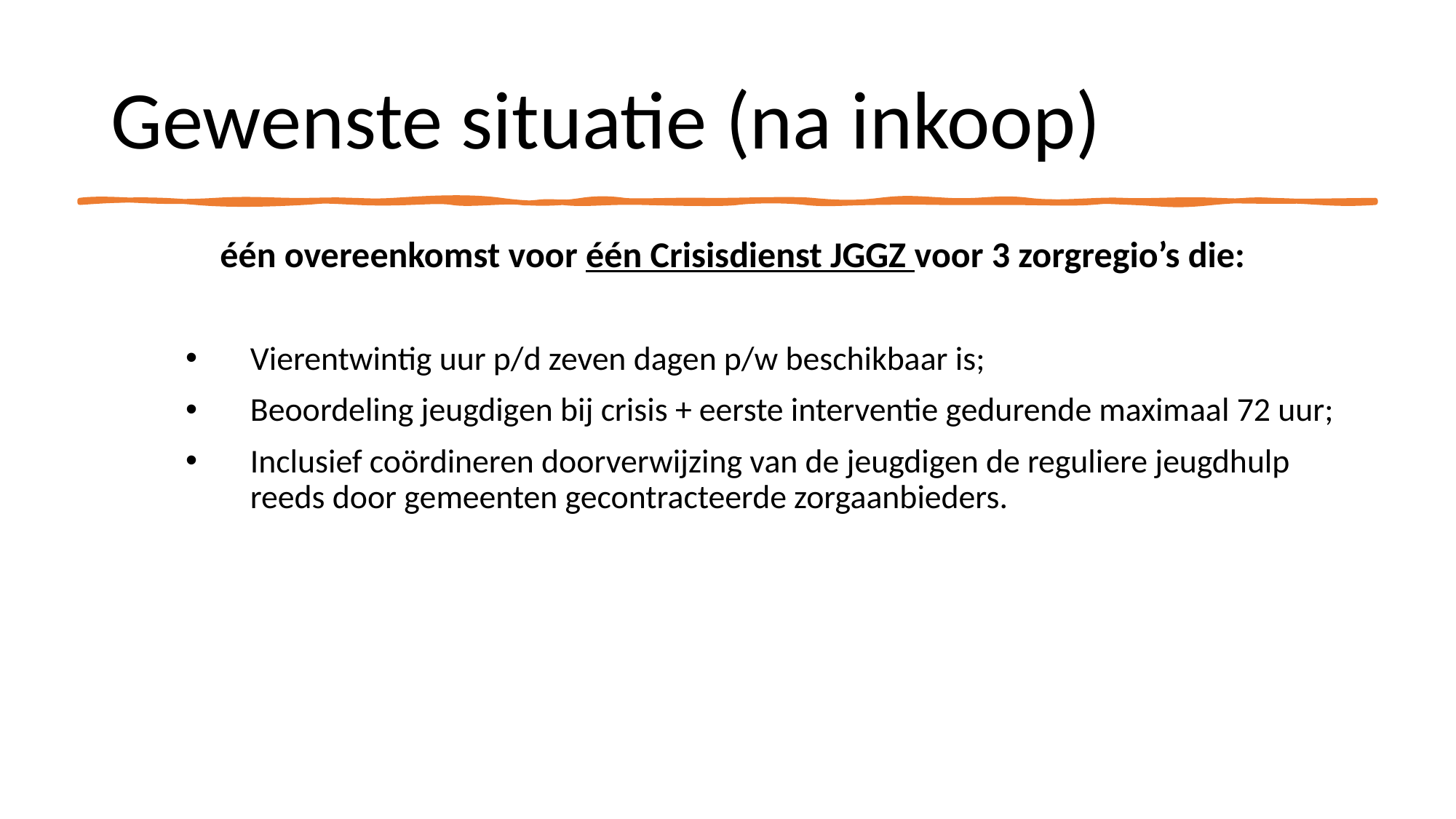

# Gewenste situatie (na inkoop)

	één overeenkomst voor één Crisisdienst JGGZ voor 3 zorgregio’s die:

Vierentwintig uur p/d zeven dagen p/w beschikbaar is;
Beoordeling jeugdigen bij crisis + eerste interventie gedurende maximaal 72 uur;
Inclusief coördineren doorverwijzing van de jeugdigen de reguliere jeugdhulp reeds door gemeenten gecontracteerde zorgaanbieders.